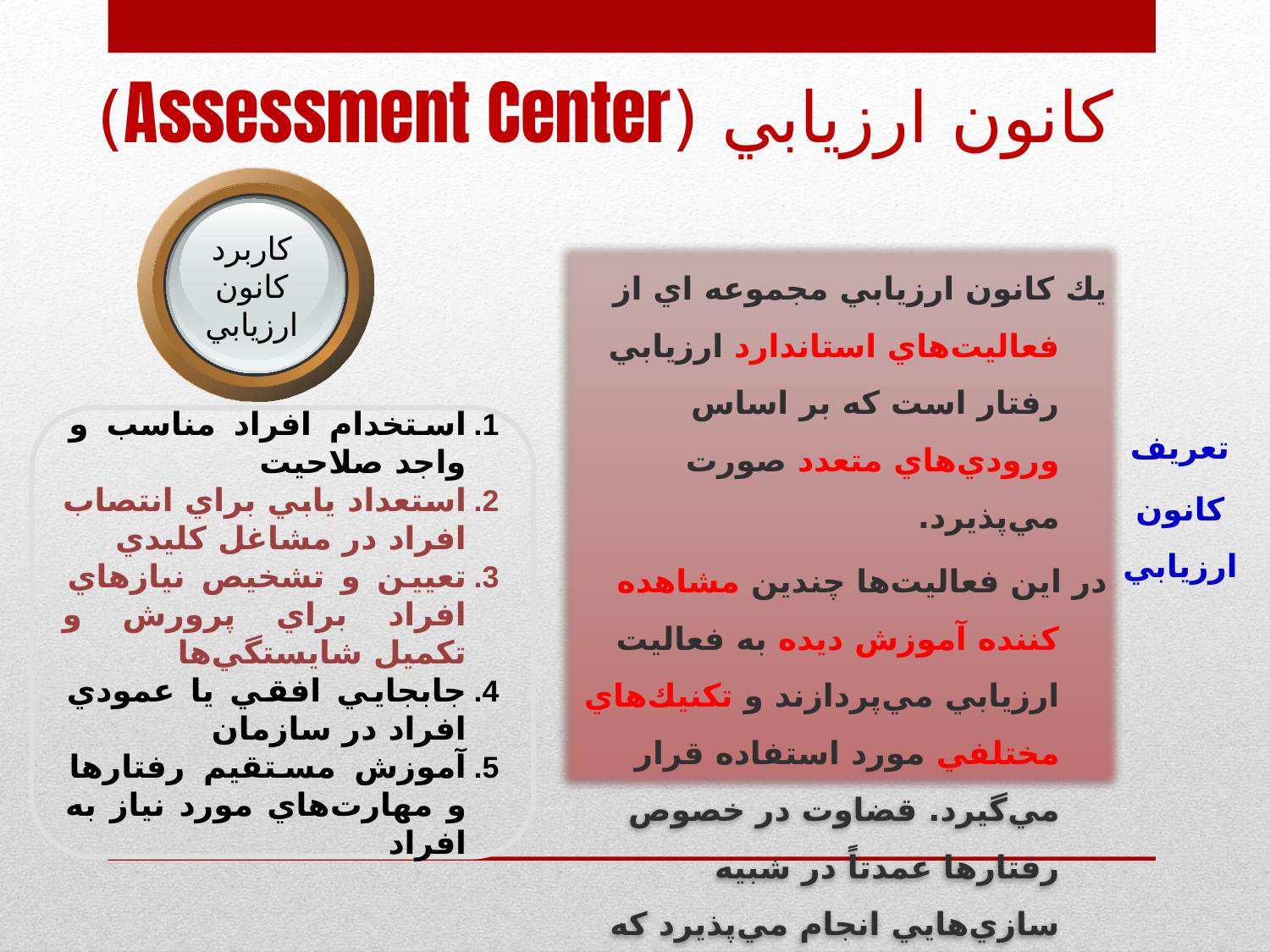

# كانون ارزيابي (Assessment Center)

كاربرد كانون ارزيابي
	يك كانون ارزيابي مجموعه اي از فعاليت‌‌هاي استاندارد ارزيابي رفتار است كه بر اساس ورودي‌‌‌هاي متعدد صورت مي‌پذيرد.
	در اين فعاليت‌‌ها چندين مشاهده كننده آموزش ديده به فعاليت ارزيابي مي‌پردازند و تكنيك‌‌‌هاي مختلفي مورد استفاده قرار مي‌گيرد. قضاوت در خصوص رفتار‌‌ها عمدتاً در شبيه سازي‌‌‌هايي انجام مي‌پذيرد كه در جلسه اجماع امتيازات اختصاص يافته ارائه مي‌شود.
 تعريف
كانون ارزيابي
استخدام افراد مناسب و واجد صلاحيت
استعداد يابي براي انتصاب افراد در مشاغل كليدي
تعيين و تشخيص نياز‌‌هاي افراد براي پرورش و تكميل شايستگي‌‌‌ها
جابجايي افقي يا عمودي افراد در سازمان
آموزش مستقيم رفتار‌‌ها و مهارت‌‌هاي مورد نياز به افراد